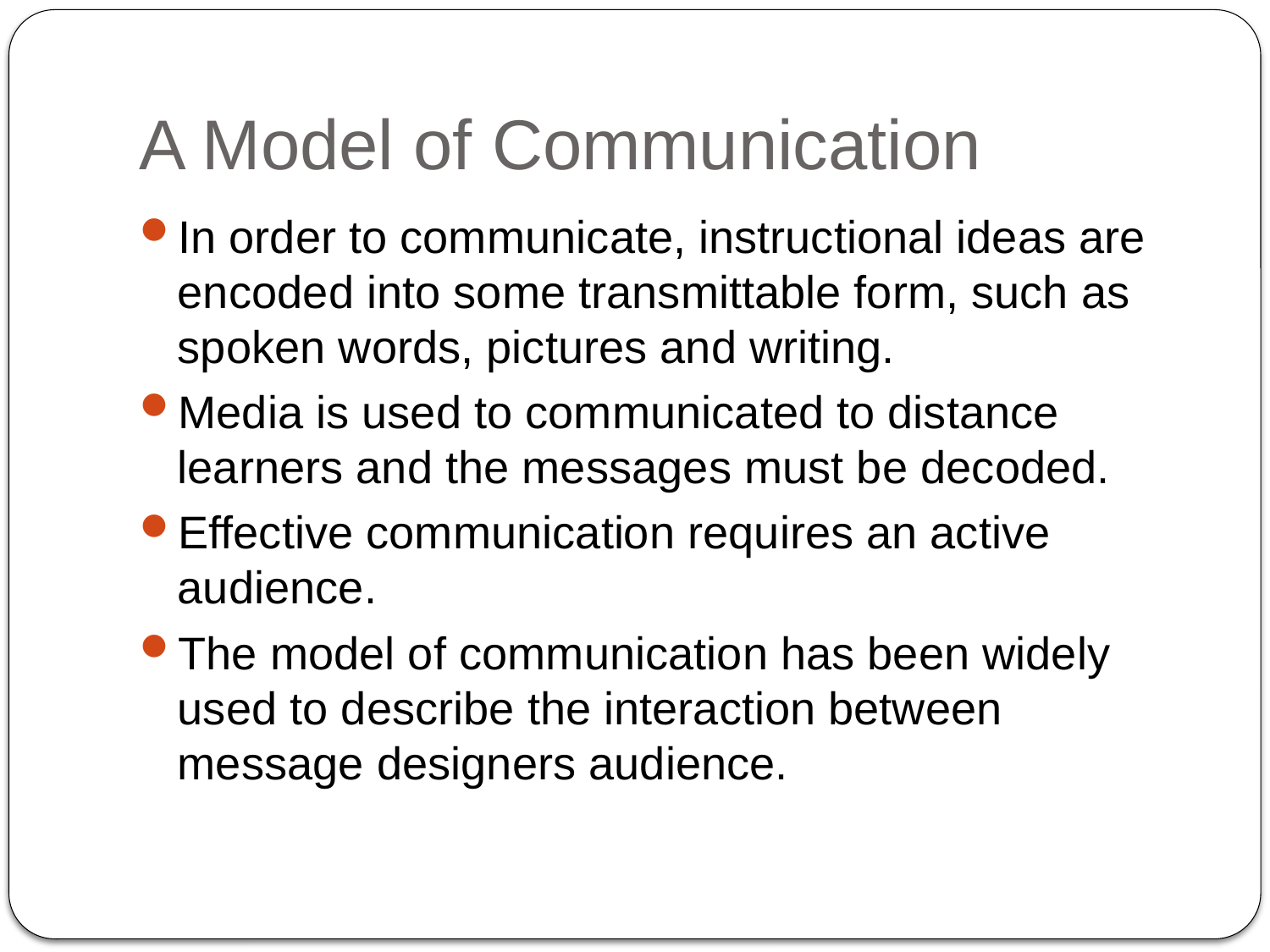

# A Model of Communication
In order to communicate, instructional ideas are encoded into some transmittable form, such as spoken words, pictures and writing.
Media is used to communicated to distance learners and the messages must be decoded.
Effective communication requires an active audience.
The model of communication has been widely used to describe the interaction between message designers audience.